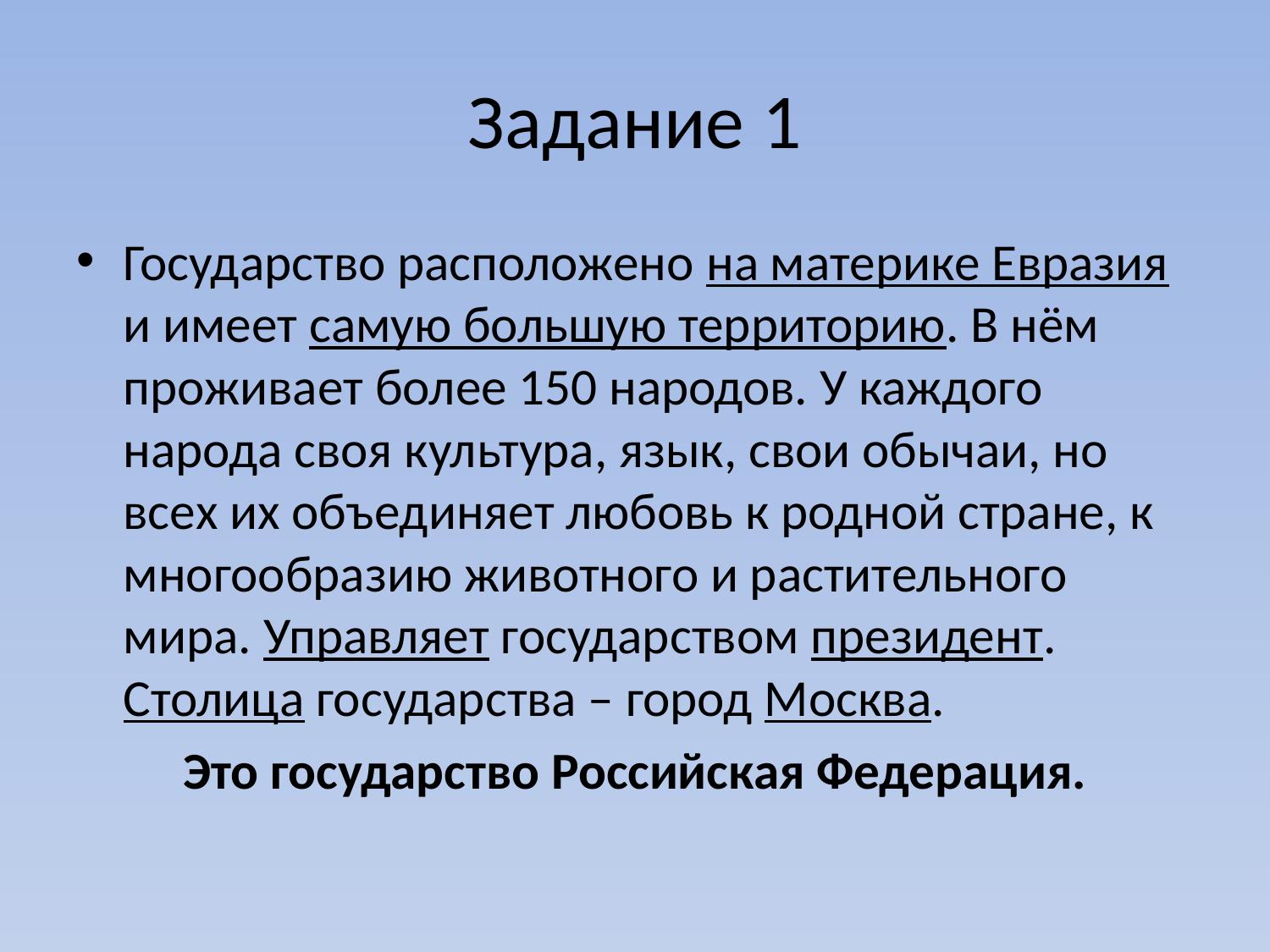

# Задание 1
Государство расположено на материке Евразия и имеет самую большую территорию. В нём проживает более 150 народов. У каждого народа своя культура, язык, свои обычаи, но всех их объединяет любовь к родной стране, к многообразию животного и растительного мира. Управляет государством президент. Столица государства – город Москва.
Это государство Российская Федерация.